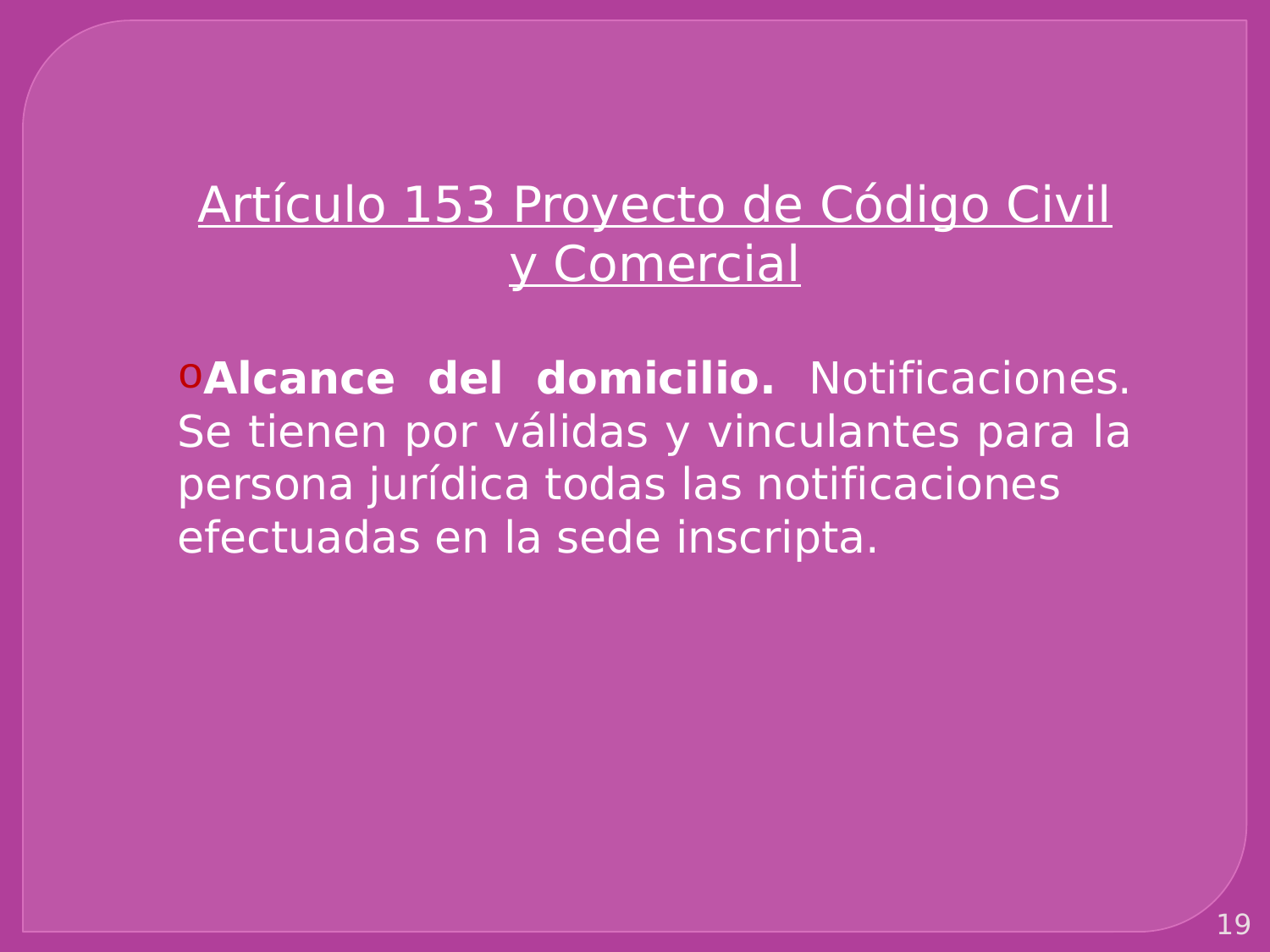

Artículo 153 Proyecto de Código Civil y Comercial

Alcance del domicilio. Notificaciones. Se tienen por válidas y vinculantes para la persona jurídica todas las notificaciones
efectuadas en la sede inscripta.
19